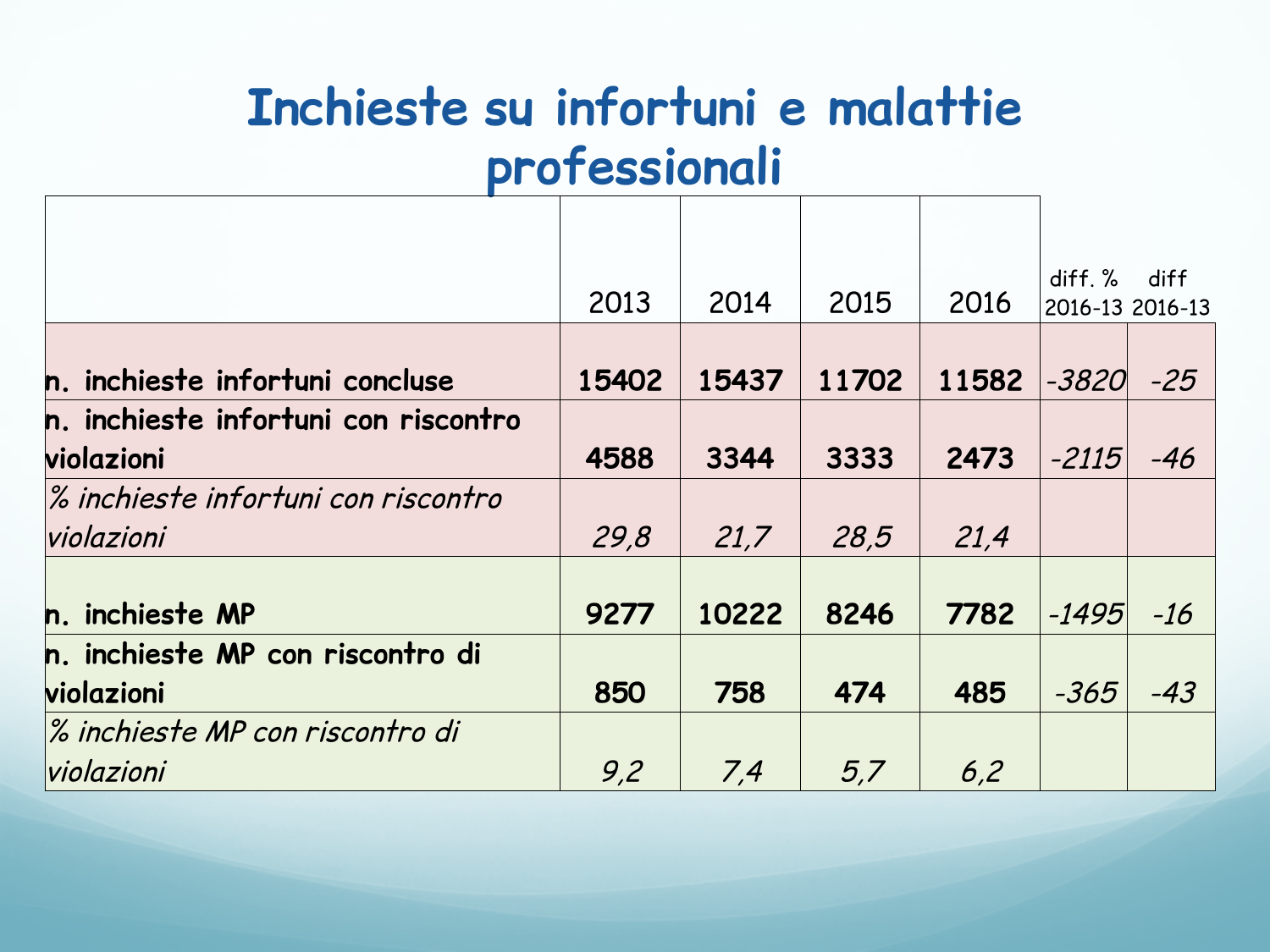

# Inchieste su infortuni e malattie professionali
|  | 2013 | 2014 | 2015 | 2016 | diff. % 2016-13 | diff 2016-13 |
| --- | --- | --- | --- | --- | --- | --- |
| n. inchieste infortuni concluse | 15402 | 15437 | 11702 | 11582 | -3820 | -25 |
| n. inchieste infortuni con riscontro violazioni | 4588 | 3344 | 3333 | 2473 | -2115 | -46 |
| % inchieste infortuni con riscontro violazioni | 29,8 | 21,7 | 28,5 | 21,4 |  |  |
| n. inchieste MP | 9277 | 10222 | 8246 | 7782 | -1495 | -16 |
| n. inchieste MP con riscontro di violazioni | 850 | 758 | 474 | 485 | -365 | -43 |
| % inchieste MP con riscontro di violazioni | 9,2 | 7,4 | 5,7 | 6,2 |  |  |